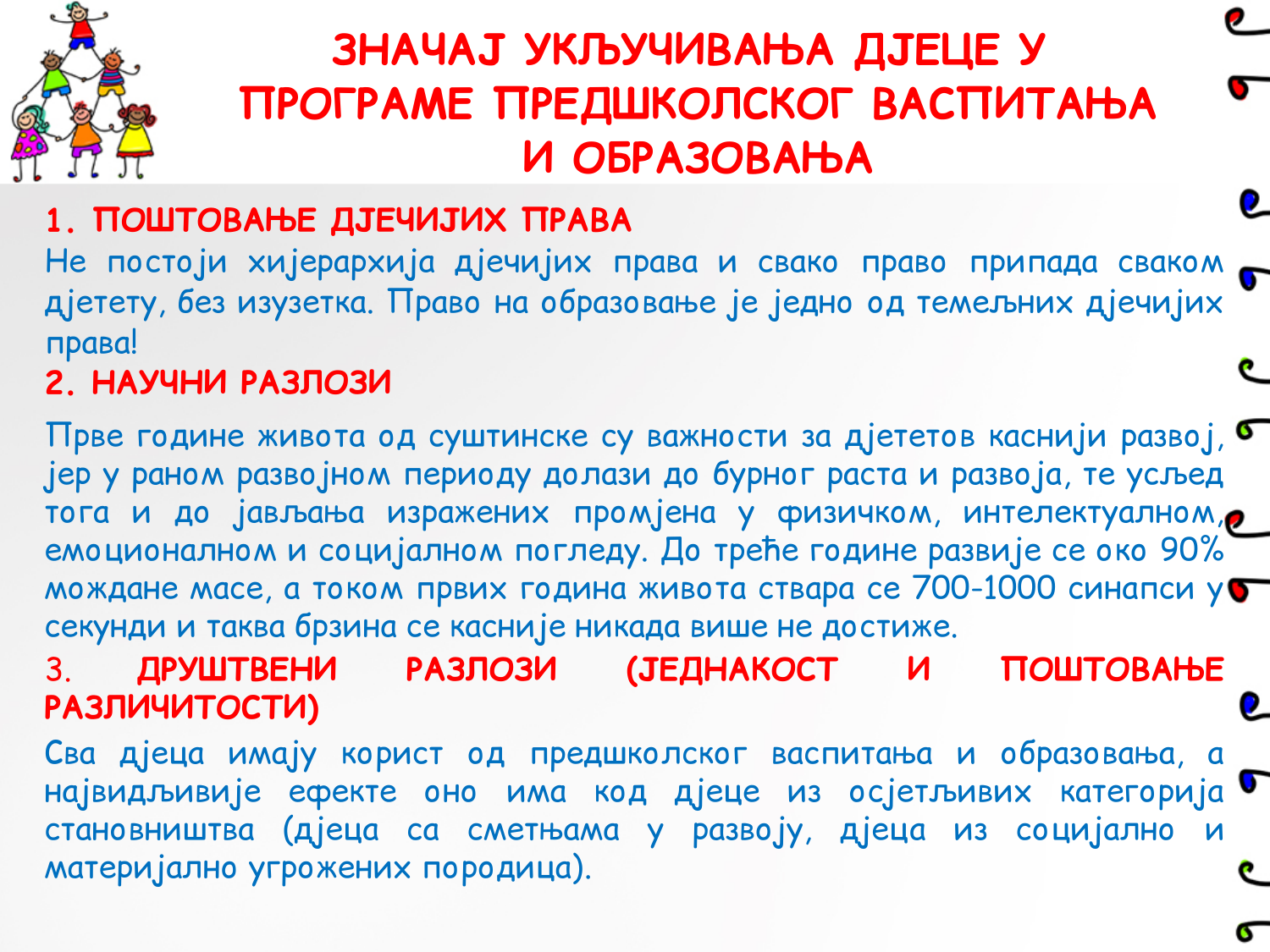

# ЗНАЧАЈ УКЉУЧИВАЊА ДЈЕЦЕ У ПРОГРАМЕ ПРЕДШКОЛСКОГ ВАСПИТАЊА И ОБРАЗОВАЊА
ПОШТОВАЊЕ ДЈЕЧИЈИХ ПРАВА
Не постоји хијерархија дјечијих права и свако право припада сваком дјетету, без изузетка. Право на образовање је једно од темељних дјечијих права!
2. НАУЧНИ РАЗЛОЗИ
Прве године живота од суштинске су важности за дјететов каснији развој, јер у раном развојном периоду долази до бурног раста и развоја, те усљед тога и до јављања изражених промјена у физичком, интелектуалном, емоционалном и социјалном погледу. До треће године развије се око 90% мождане масе, а током првих година живота ствара се 700-1000 синапси у секунди и таква брзина се касније никада више не достиже.
3. ДРУШТВЕНИ РАЗЛОЗИ (ЈЕДНАКОСТ И ПОШТОВАЊЕ РАЗЛИЧИТОСТИ)
Сва дјеца имају корист од предшколског васпитања и образовања, а највидљивије ефекте оно има код дјеце из осјетљивих категорија становништва (дјеца са сметњама у развоју, дјеца из социјално и материјално угрожених породица).